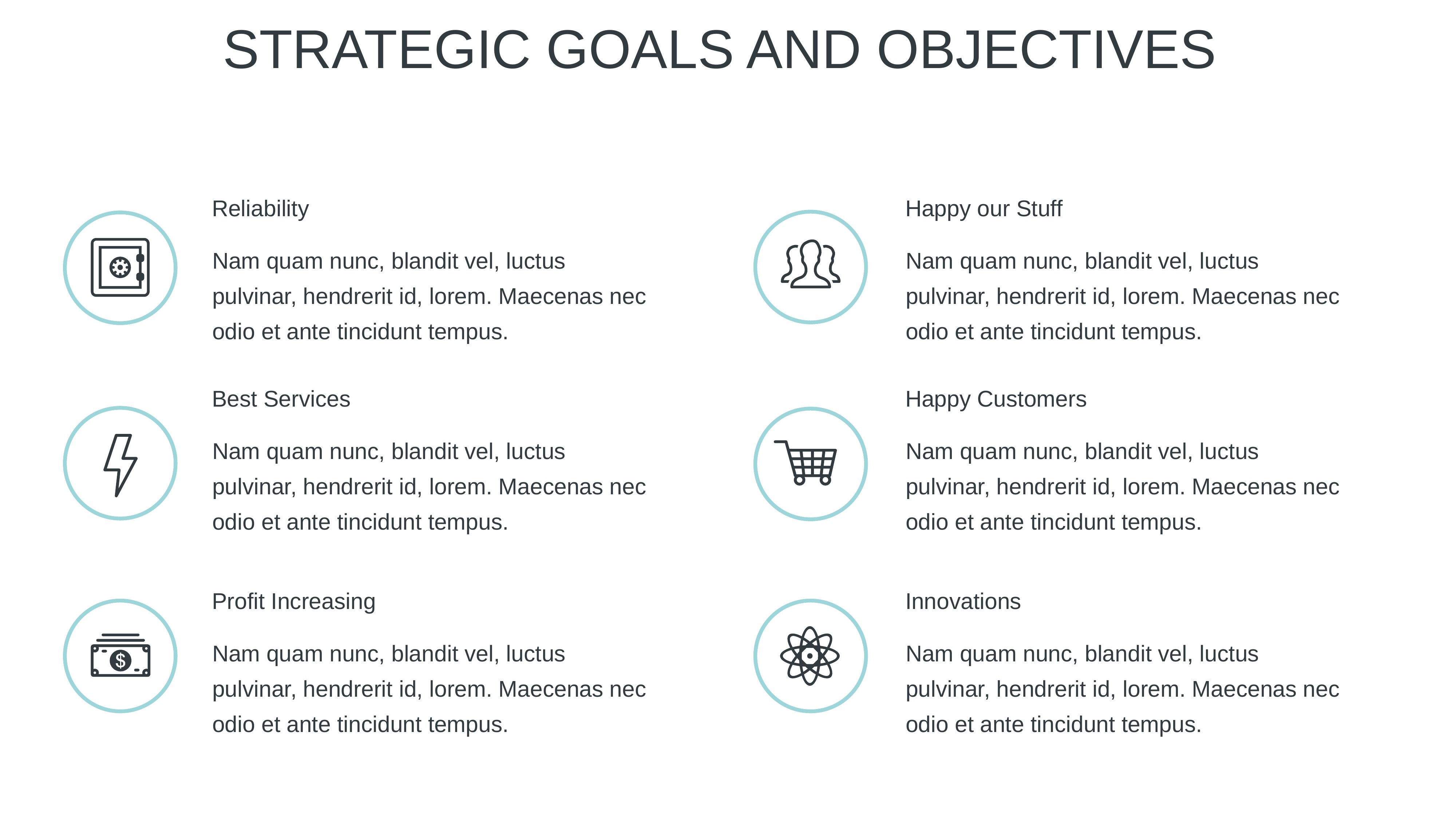

STRATEGIC GOALS AND OBJECTIVES
Reliability
Happy our Stuff

Nam quam nunc, blandit vel, luctus pulvinar, hendrerit id, lorem. Maecenas nec odio et ante tincidunt tempus.
Nam quam nunc, blandit vel, luctus pulvinar, hendrerit id, lorem. Maecenas nec odio et ante tincidunt tempus.

Best Services
Happy Customers

Nam quam nunc, blandit vel, luctus pulvinar, hendrerit id, lorem. Maecenas nec odio et ante tincidunt tempus.
Nam quam nunc, blandit vel, luctus pulvinar, hendrerit id, lorem. Maecenas nec odio et ante tincidunt tempus.

Profit Increasing
Innovations

Nam quam nunc, blandit vel, luctus pulvinar, hendrerit id, lorem. Maecenas nec odio et ante tincidunt tempus.
Nam quam nunc, blandit vel, luctus pulvinar, hendrerit id, lorem. Maecenas nec odio et ante tincidunt tempus.